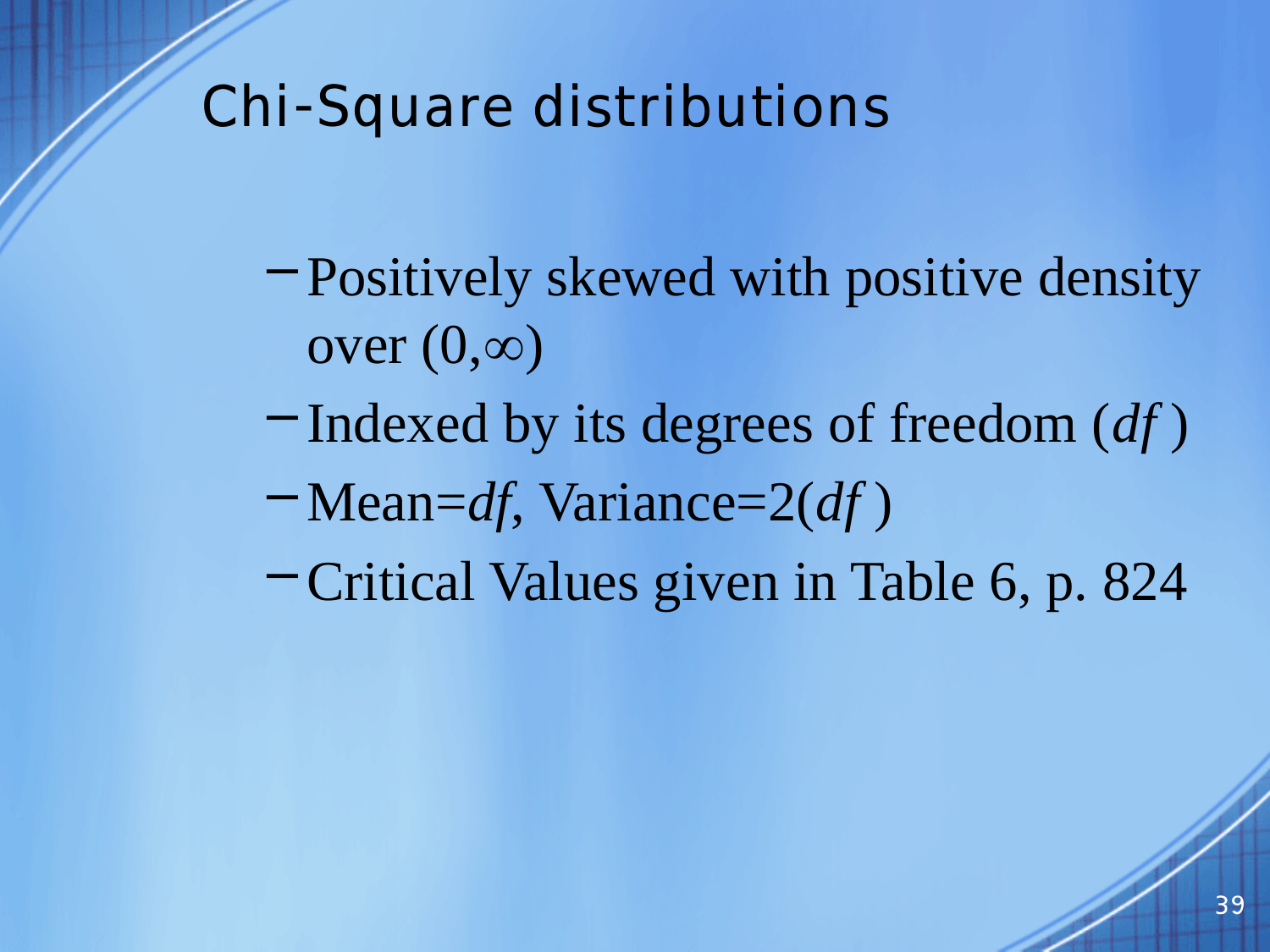

# Chi-Square distributions
Positively skewed with positive density over (0,∞)
Indexed by its degrees of freedom (df )
Mean=df, Variance=2(df )
Critical Values given in Table 6, p. 824

39